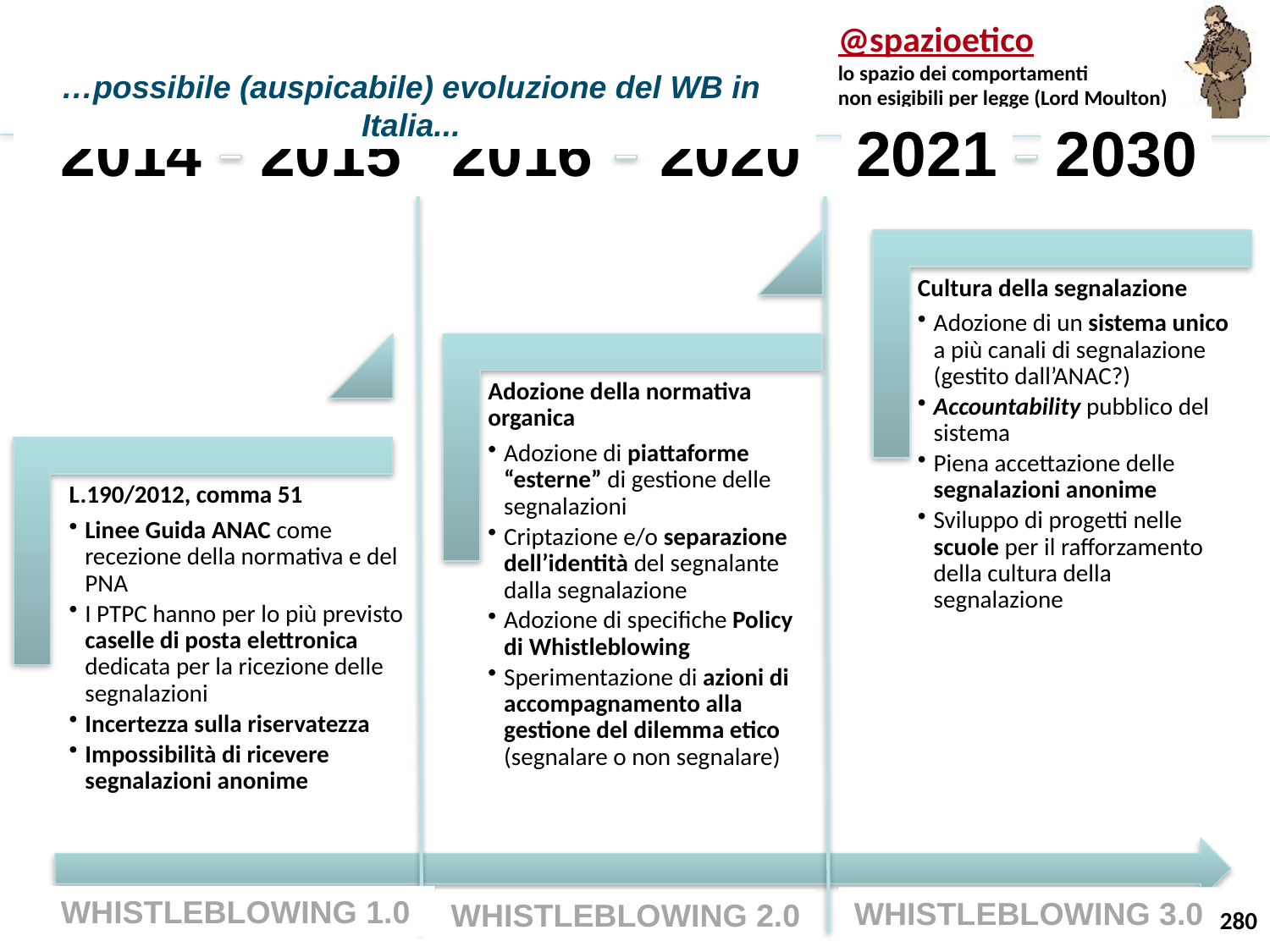

…possibile (auspicabile) evoluzione del WB in Italia...
2014
2015
2016
2020
2021
2030

L.190/2012, comma 51
Linee Guida ANAC come recezione della normativa e del PNA
I PTPC hanno per lo più previsto caselle di posta elettronica dedicata per la ricezione delle segnalazioni
Incertezza sulla riservatezza
Impossibilità di ricevere segnalazioni anonime
Adozione della normativa organica
Adozione di piattaforme “esterne” di gestione delle segnalazioni
Criptazione e/o separazione dell’identità del segnalante dalla segnalazione
Adozione di specifiche Policy di Whistleblowing
Sperimentazione di azioni di accompagnamento alla gestione del dilemma etico (segnalare o non segnalare)
Cultura della segnalazione
Adozione di un sistema unico a più canali di segnalazione (gestito dall’ANAC?)
Accountability pubblico del sistema
Piena accettazione delle segnalazioni anonime
Sviluppo di progetti nelle scuole per il rafforzamento della cultura della segnalazione

WHISTLEBLOWING 1.0
WHISTLEBLOWING 3.0
WHISTLEBLOWING 2.0
280